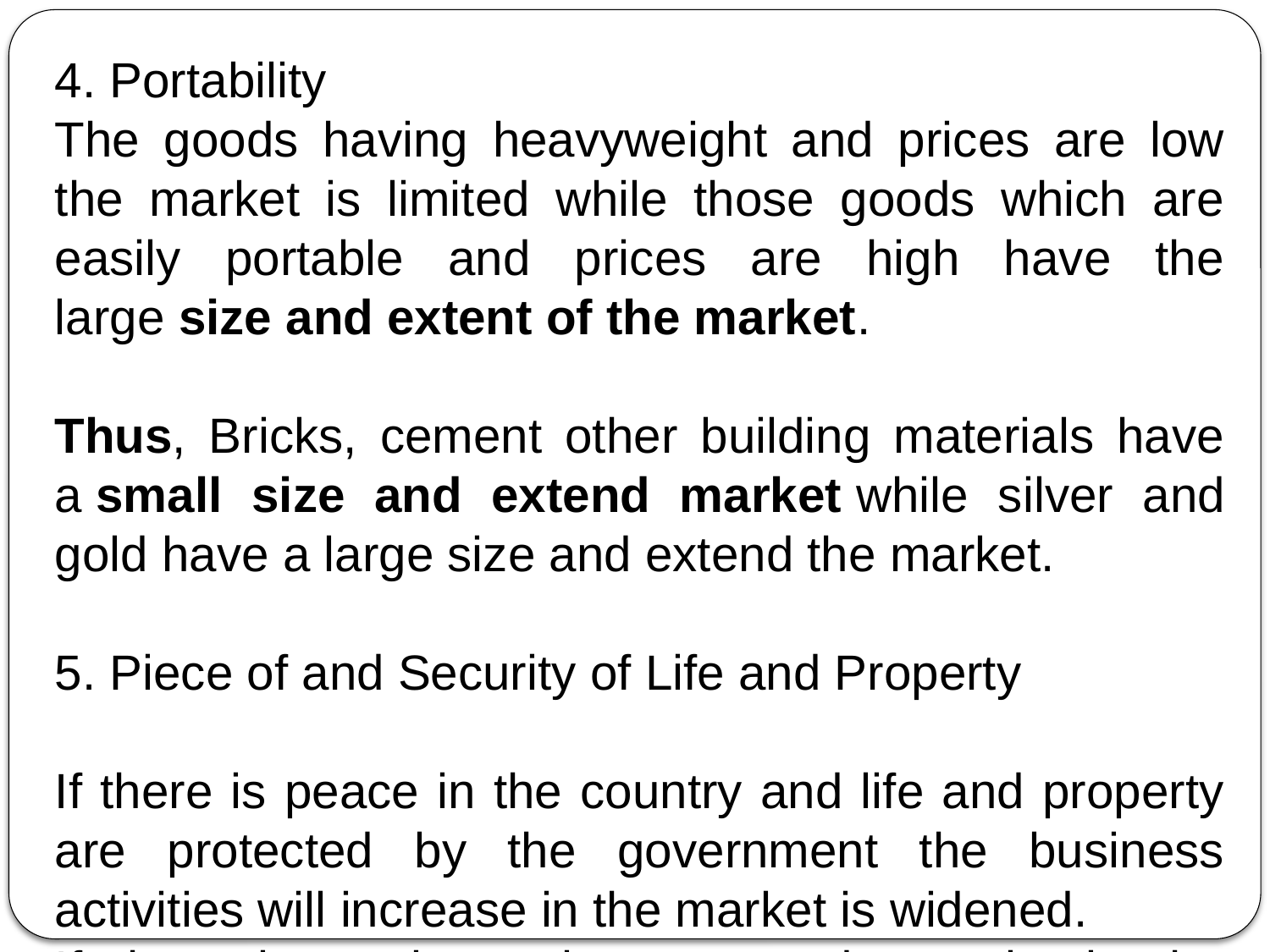

4. Portability
The goods having heavyweight and prices are low the market is limited while those goods which are easily portable and prices are high have the large size and extent of the market.

Thus, Bricks, cement other building materials have a small size and extend market while silver and gold have a large size and extend the market.

5. Piece of and Security of Life and Property

If there is peace in the country and life and property are protected by the government the business activities will increase in the market is widened.
If there is no internal peace and security in the market is limited.